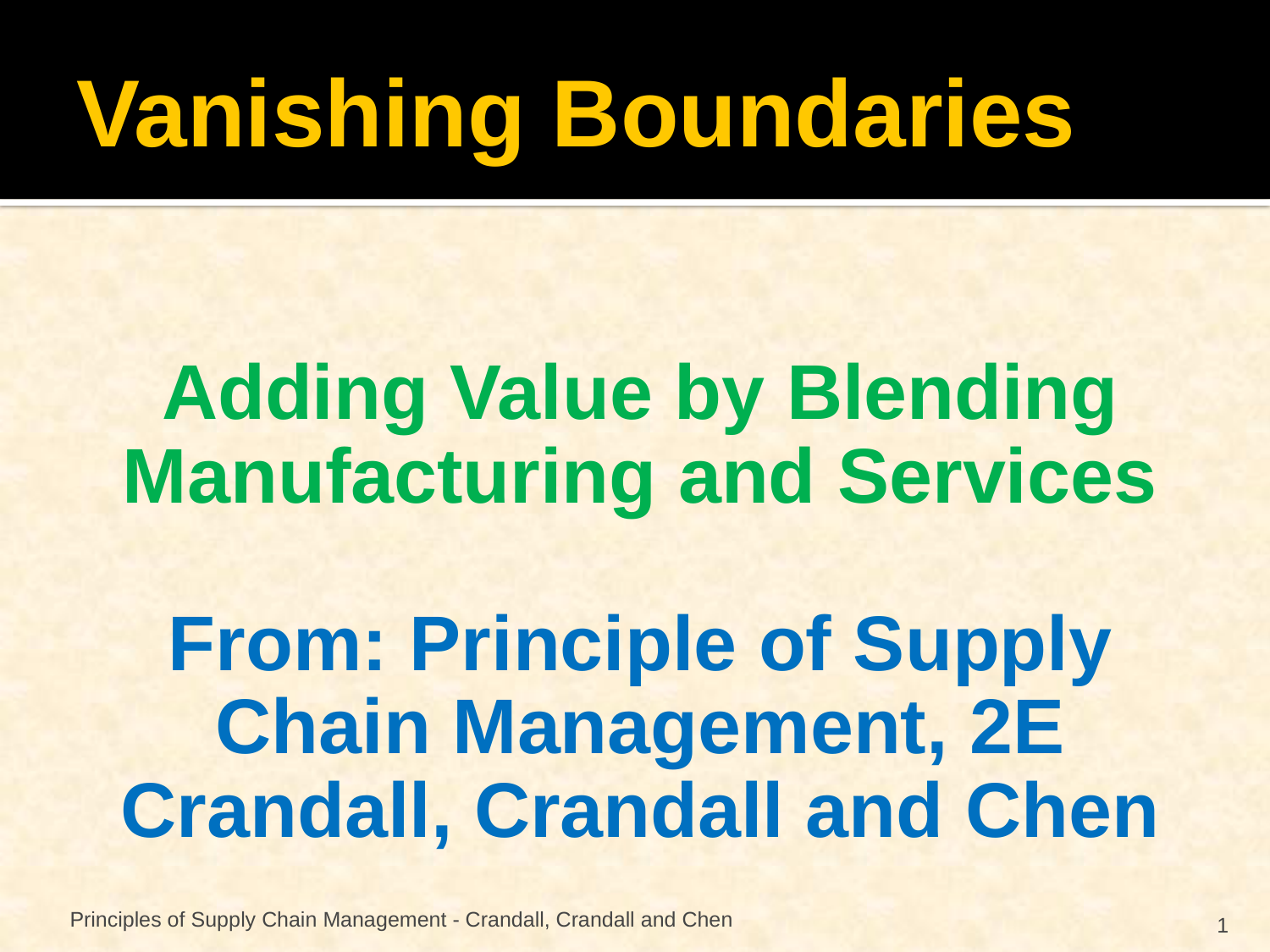

# Vanishing Boundaries

Adding Value by Blending Manufacturing and Services

From: Principle of Supply Chain Management, 2E
Crandall, Crandall and Chen
Principles of Supply Chain Management - Crandall, Crandall and Chen
1